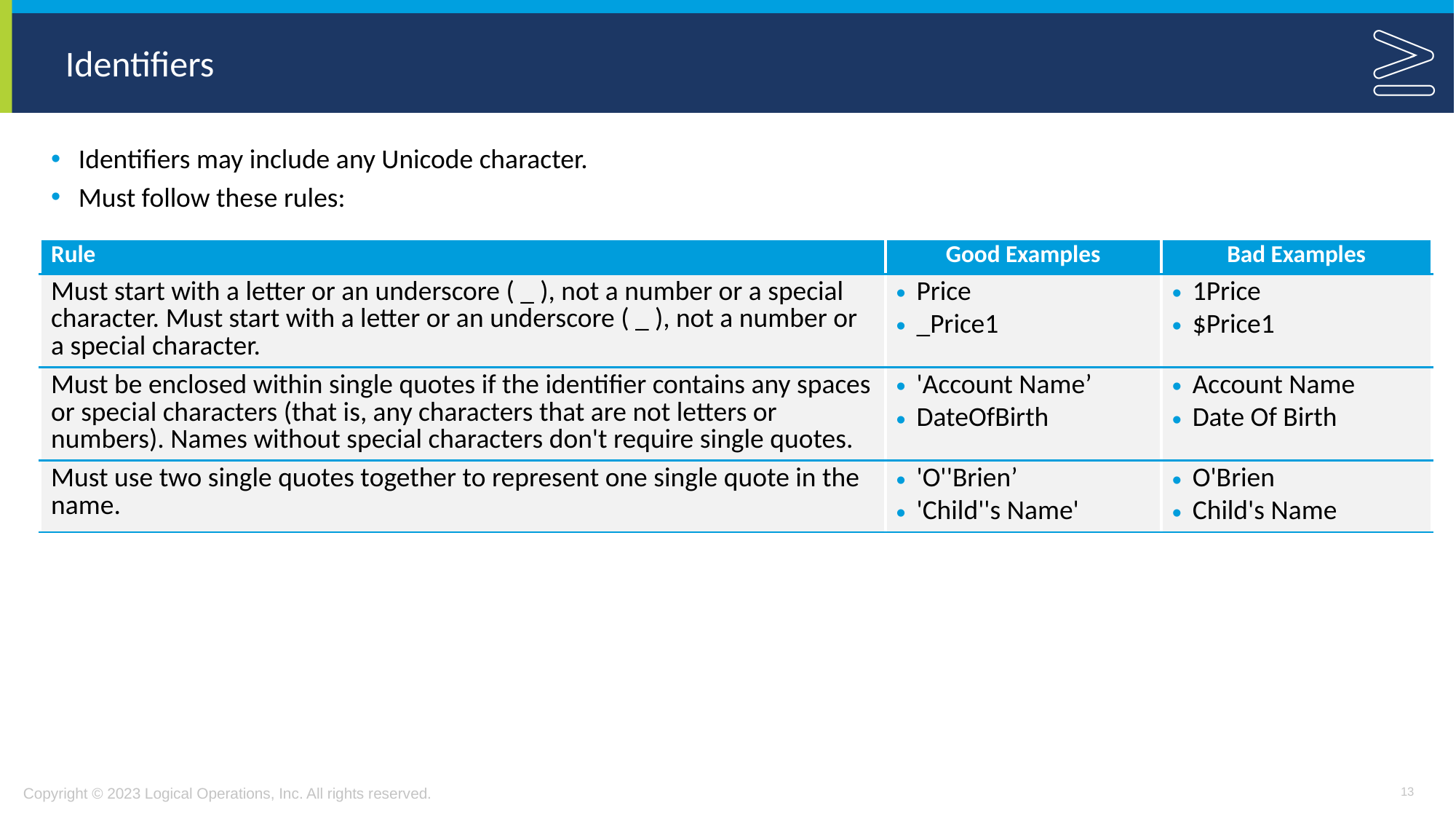

# Identifiers
Identifiers may include any Unicode character.
Must follow these rules:
| Rule | Good Examples | Bad Examples |
| --- | --- | --- |
| Must start with a letter or an underscore ( \_ ), not a number or a special character. Must start with a letter or an underscore ( \_ ), not a number or a special character. | Price \_Price1 | 1Price $Price1 |
| Must be enclosed within single quotes if the identifier contains any spaces or special characters (that is, any characters that are not letters or numbers). Names without special characters don't require single quotes. | 'Account Name’ DateOfBirth | Account Name Date Of Birth |
| Must use two single quotes together to represent one single quote in the name. | 'O''Brien’ 'Child''s Name' | O'Brien Child's Name |
13